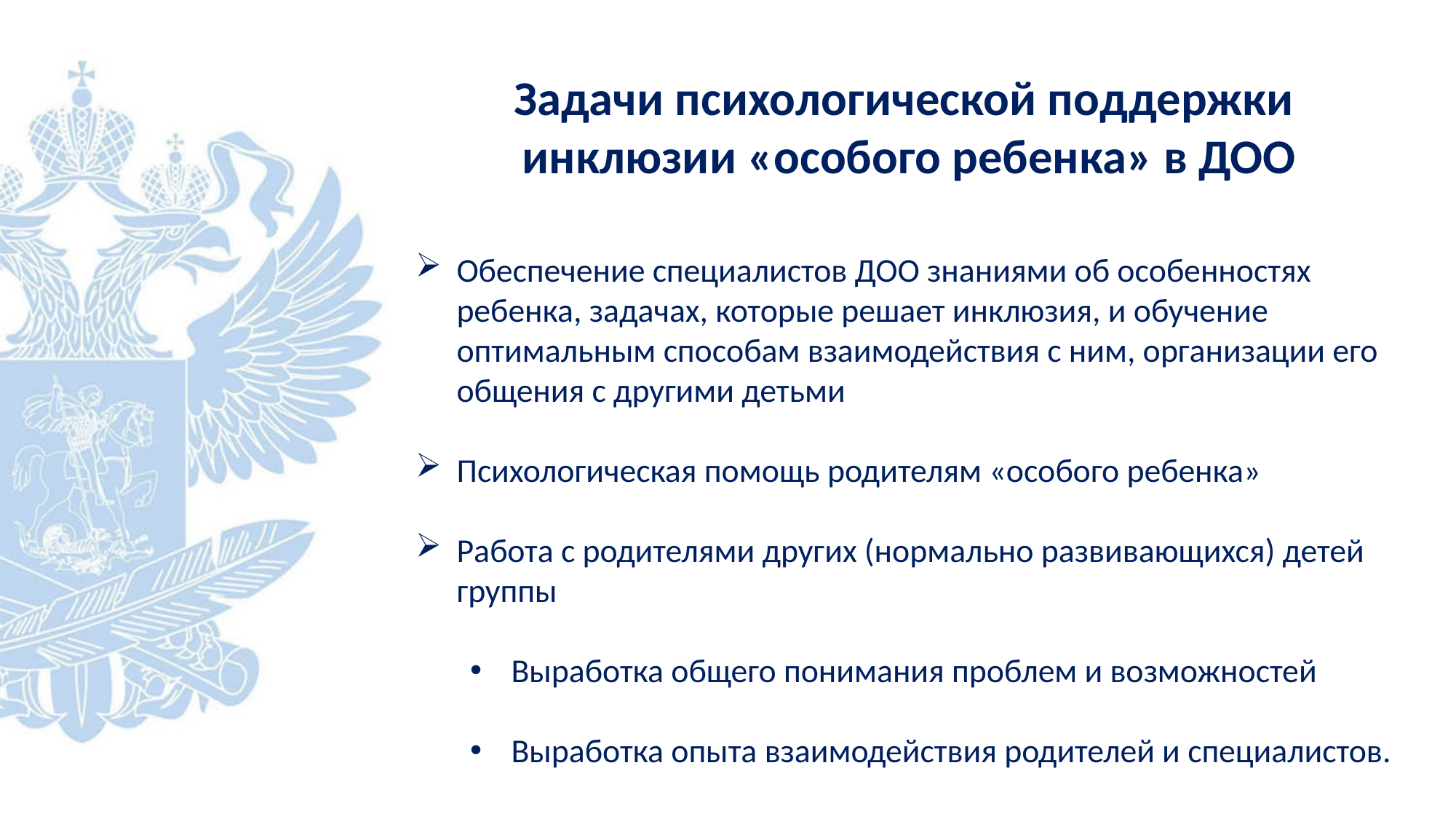

Задачи психологической поддержки
инклюзии «особого ребенка» в ДОО

Обеспечение специалистов ДОО знаниями об особенностях ребенка, задачах, которые решает инклюзия, и обучение оптимальным способам взаимодействия с ним, организации его общения с другими детьми

Психологическая помощь родителям «особого ребенка»

Работа с родителями других (нормально развивающихся) детей группы

Выработка общего понимания проблем и возможностей

Выработка опыта взаимодействия родителей и специалистов.